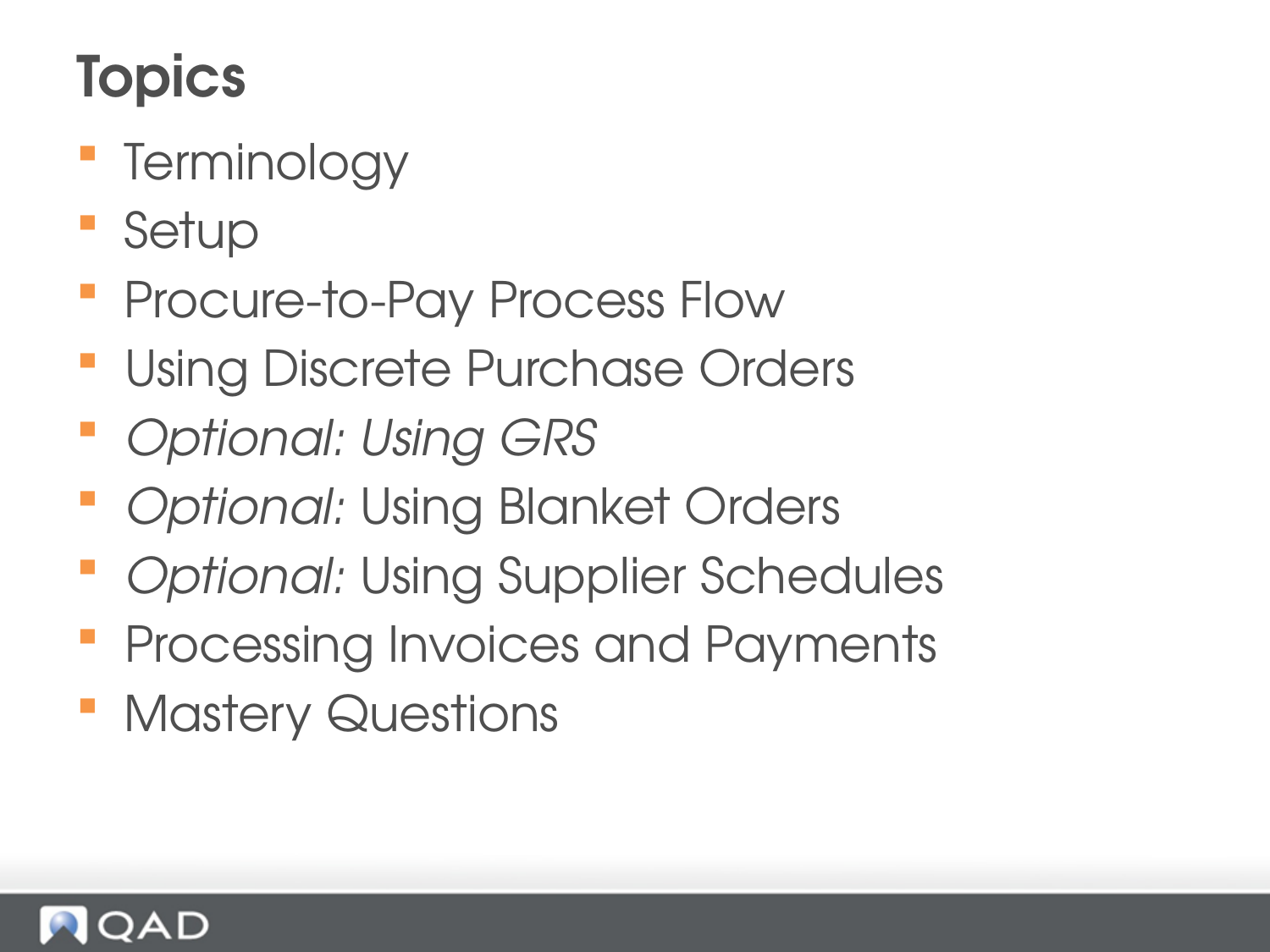

# Topics
Terminology
Setup
Procure-to-Pay Process Flow
Using Discrete Purchase Orders
Optional: Using GRS
Optional: Using Blanket Orders
Optional: Using Supplier Schedules
Processing Invoices and Payments
Mastery Questions